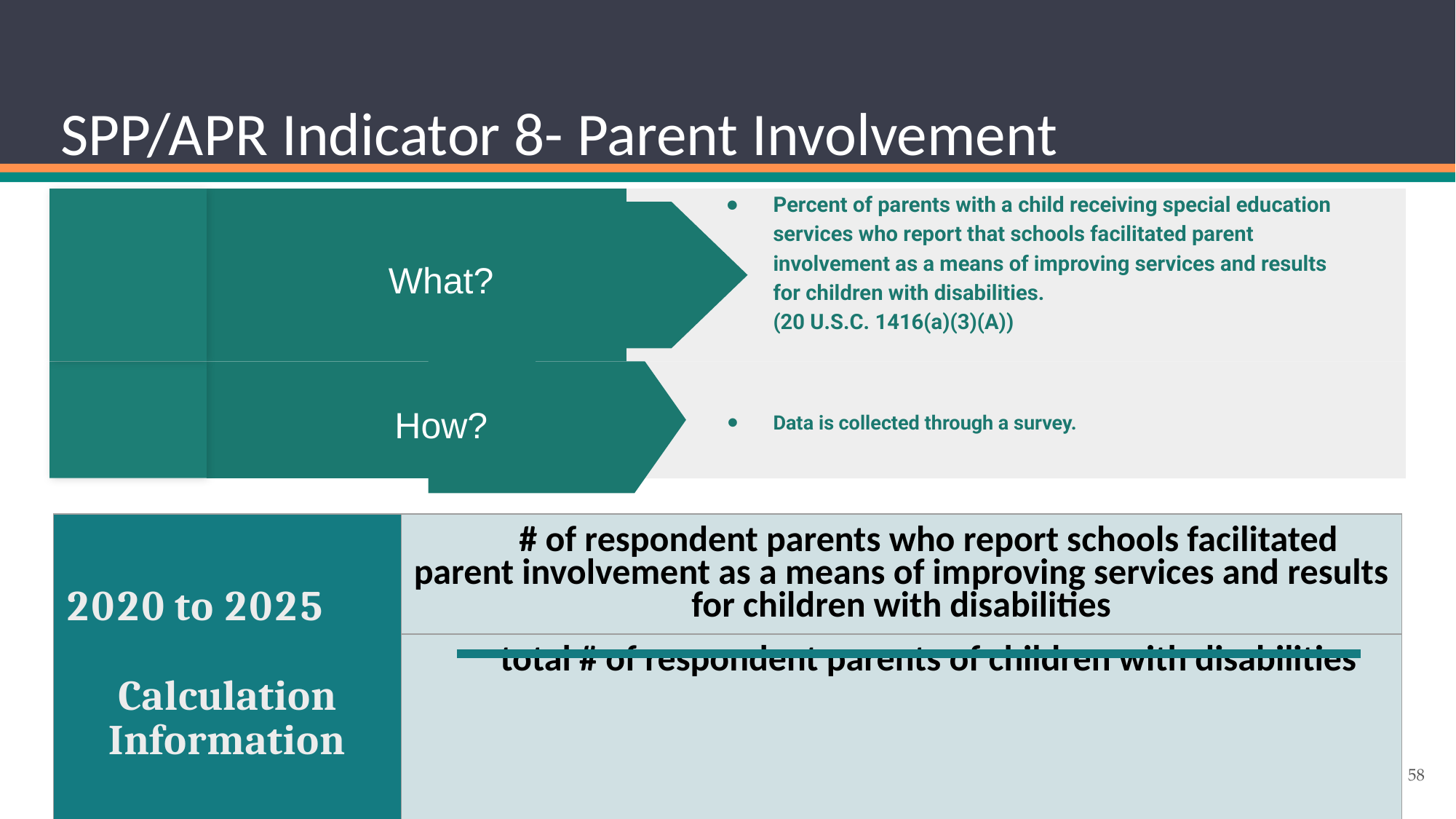

# SPP/APR Indicator 8- Parent Involvement

Percent of parents with a child receiving special education services who report that schools facilitated parent involvement as a means of improving services and results for children with disabilities.
(20 U.S.C. 1416(a)(3)(A))

What?

Data is collected through a survey.
How?
| 2020 to 2025 Calculation Information | # of respondent parents who report schools facilitated parent involvement as a means of improving services and results for children with disabilities |
| --- | --- |
|  | total # of respondent parents of children with disabilities |
58